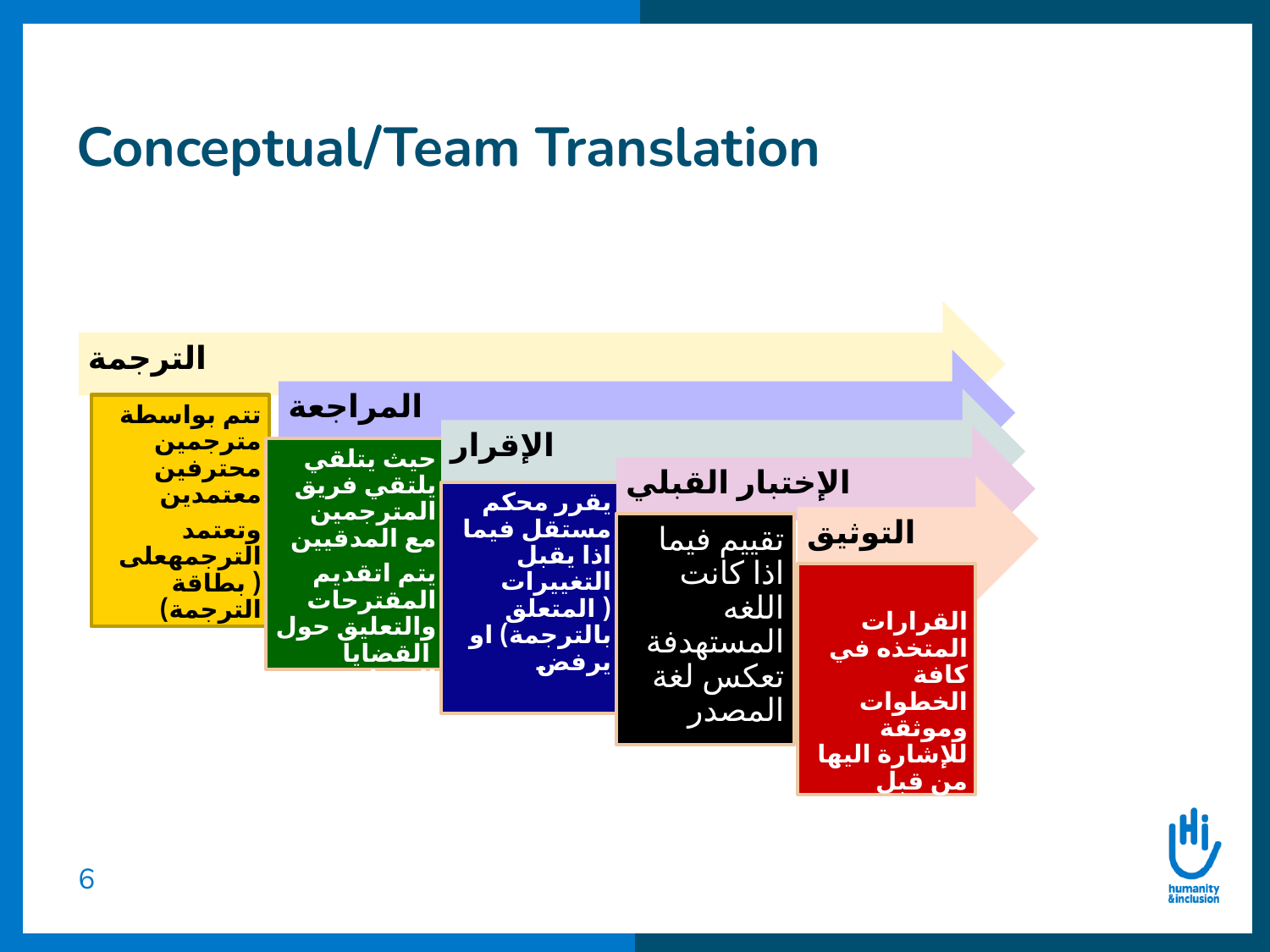

# Conceptual/Team Translation
الترجمة
تتم بواسطة مترجمين محترفين معتمدين
وتعتمد الترجمهعلى  ( بطاقة الترجمة)

المراجعة
حيث يتلقي يلتقي فريق المترجمين مع المدقيين
يتم اتقديم المقترحات  والتعليق حول  القضايا المتعلقة بالترجمة

الإقرار
يقرر محكم مستقل فيما اذا يقبل التغييرات ( المتعلق بالترجمة) او يرفض

الإختبار القبلي
تقييم فيما اذا كانت اللغه المستهدفة تعكس لغة المصدر
التوثيق

القرارات المتخذه في كافة الخطوات وموثقة للإشارة اليها من قبل المصممين والمحليين
6